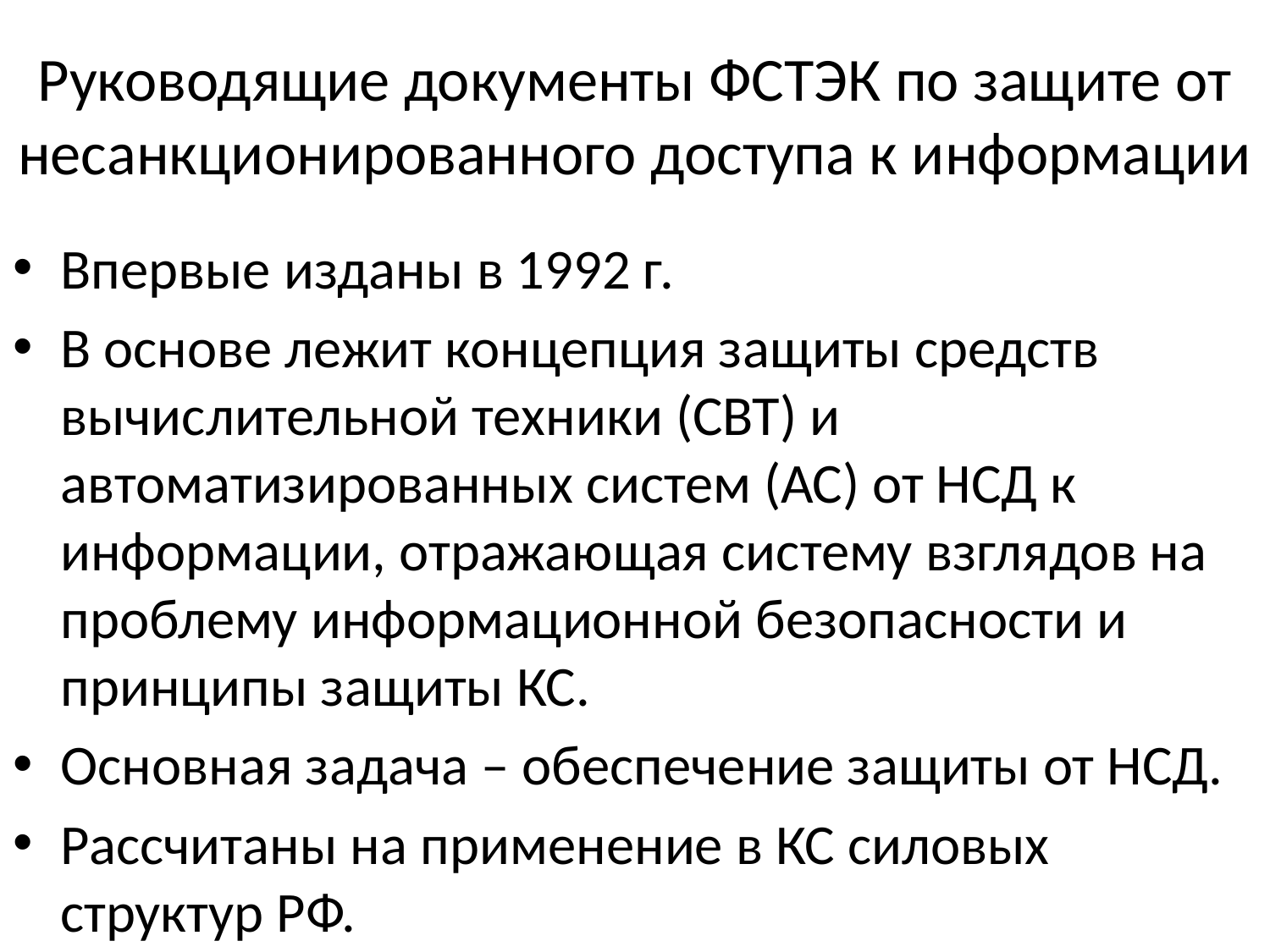

# Руководящие документы ФСТЭК по защите от несанкционированного доступа к информации
Впервые изданы в 1992 г.
В основе лежит концепция защиты средств вычислительной техники (СВТ) и автоматизированных систем (АС) от НСД к информации, отражающая систему взглядов на проблему информационной безопасности и принципы защиты КС.
Основная задача – обеспечение защиты от НСД.
Рассчитаны на применение в КС силовых структур РФ.